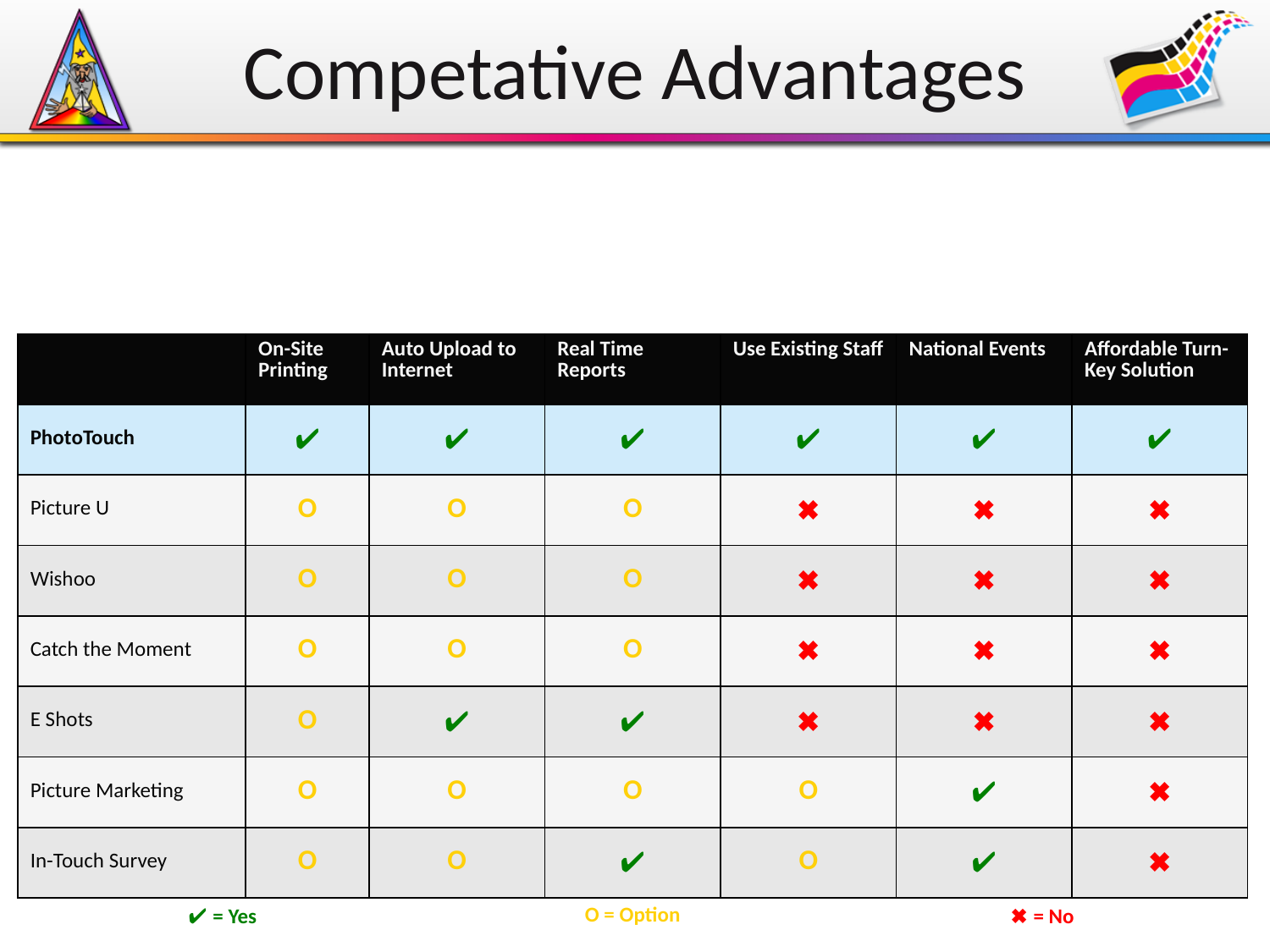

# Competative Advantages

|  | On-Site Printing | Auto Upload to Internet | Real Time Reports | Use Existing Staff | National Events | Affordable Turn-Key Solution |
| --- | --- | --- | --- | --- | --- | --- |
| PhotoTouch | ✔ | ✔ | ✔ | ✔ | ✔ | ✔ |
| Picture U | O | O | O | ✖ | ✖ | ✖ |
| Wishoo | O | O | O | ✖ | ✖ | ✖ |
| Catch the Moment | O | O | O | ✖ | ✖ | ✖ |
| E Shots | O | ✔ | ✔ | ✖ | ✖ | ✖ |
| Picture Marketing | O | O | O | O | ✔ | ✖ |
| In-Touch Survey | O | O | ✔ | O | ✔ | ✖ |
| ✔ = Yes | O = Option | ✖ = No |
| --- | --- | --- |